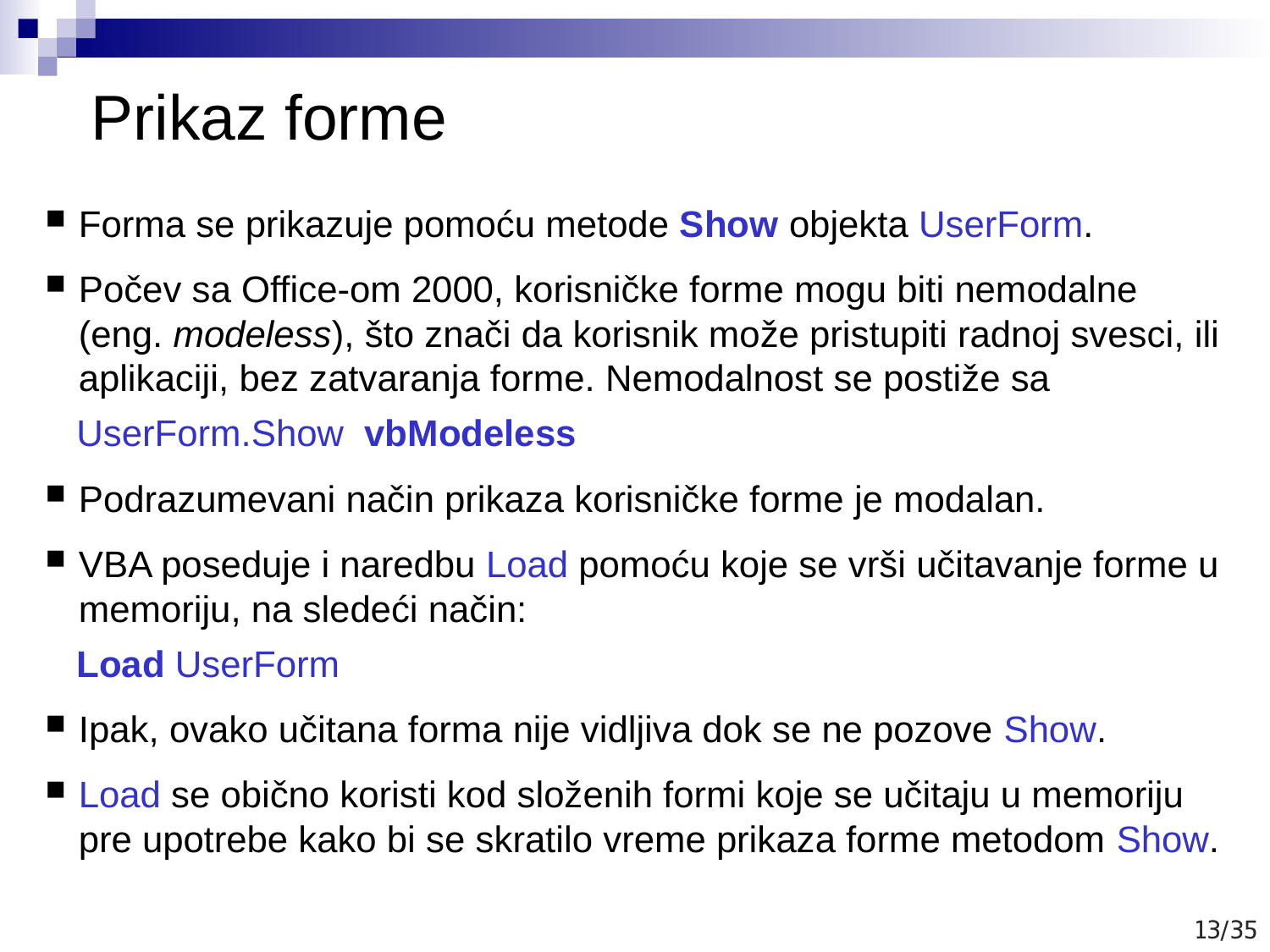

# Prikaz forme
Forma se prikazuje pomoću metode Show objekta UserForm.
Počev sa Office-om 2000, korisničke forme mogu biti nemodalne (eng. modeless), što znači da korisnik može pristupiti radnoj svesci, ili aplikaciji, bez zatvaranja forme. Nemodalnost se postiže sa
   UserForm.Show  vbModeless
Podrazumevani način prikaza korisničke forme je modalan.
VBA poseduje i naredbu Load pomoću koje se vrši učitavanje forme u memoriju, na sledeći način:
   Load UserForm
Ipak, ovako učitana forma nije vidljiva dok se ne pozove Show.
Load se obično koristi kod složenih formi koje se učitaju u memoriju pre upotrebe kako bi se skratilo vreme prikaza forme metodom Show.
13/35